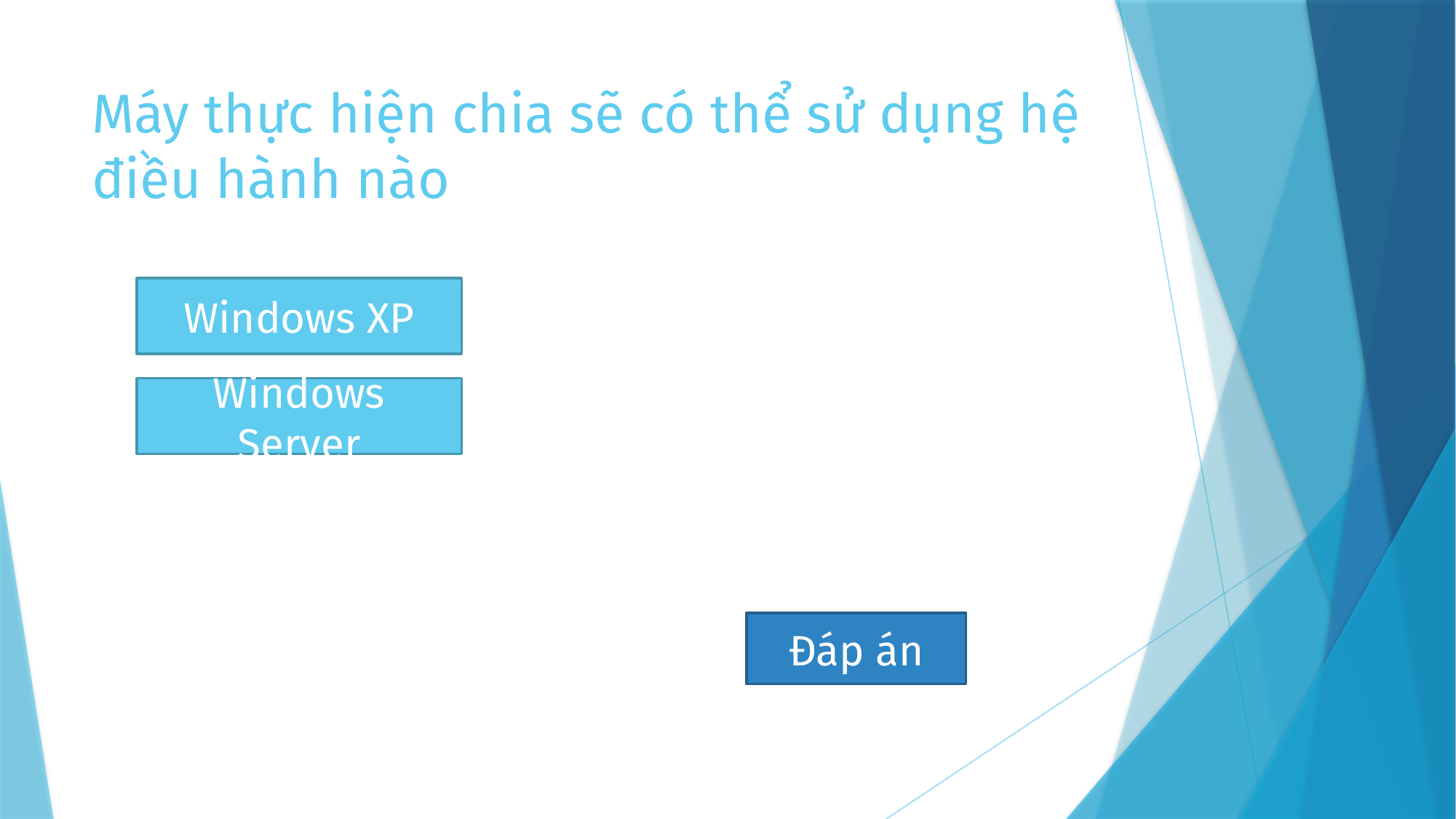

# Máy thực hiện chia sẽ có thể sử dụng hệ điều hành nào
Windows XP
Windows Server
Đáp án